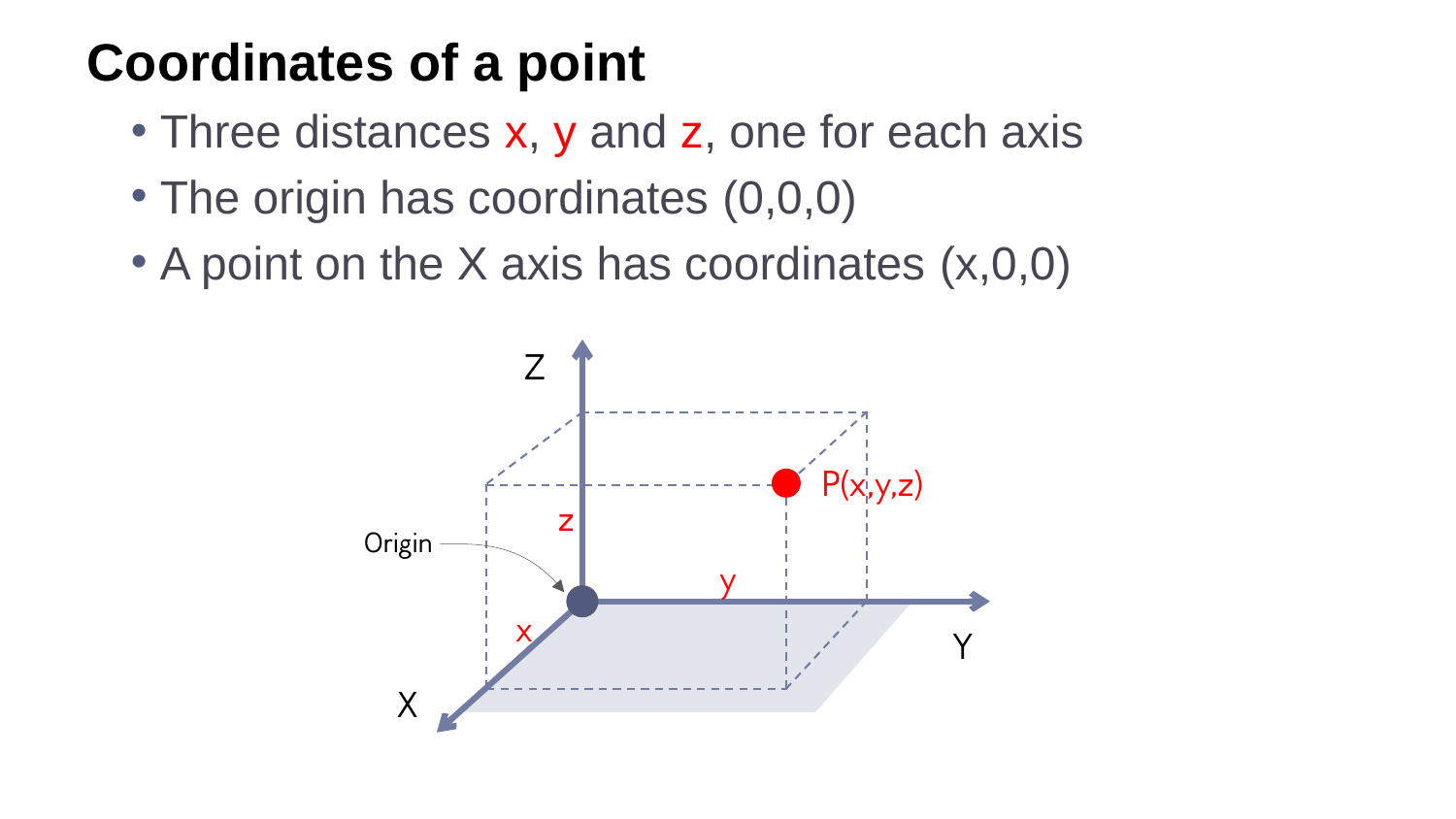

Coordinates of a point
Three distances x, y and z, one for each axis
The origin has coordinates (0,0,0)
A point on the X axis has coordinates (x,0,0)
Z
P(x,y,z)

z
Origin

y

x

Y
X